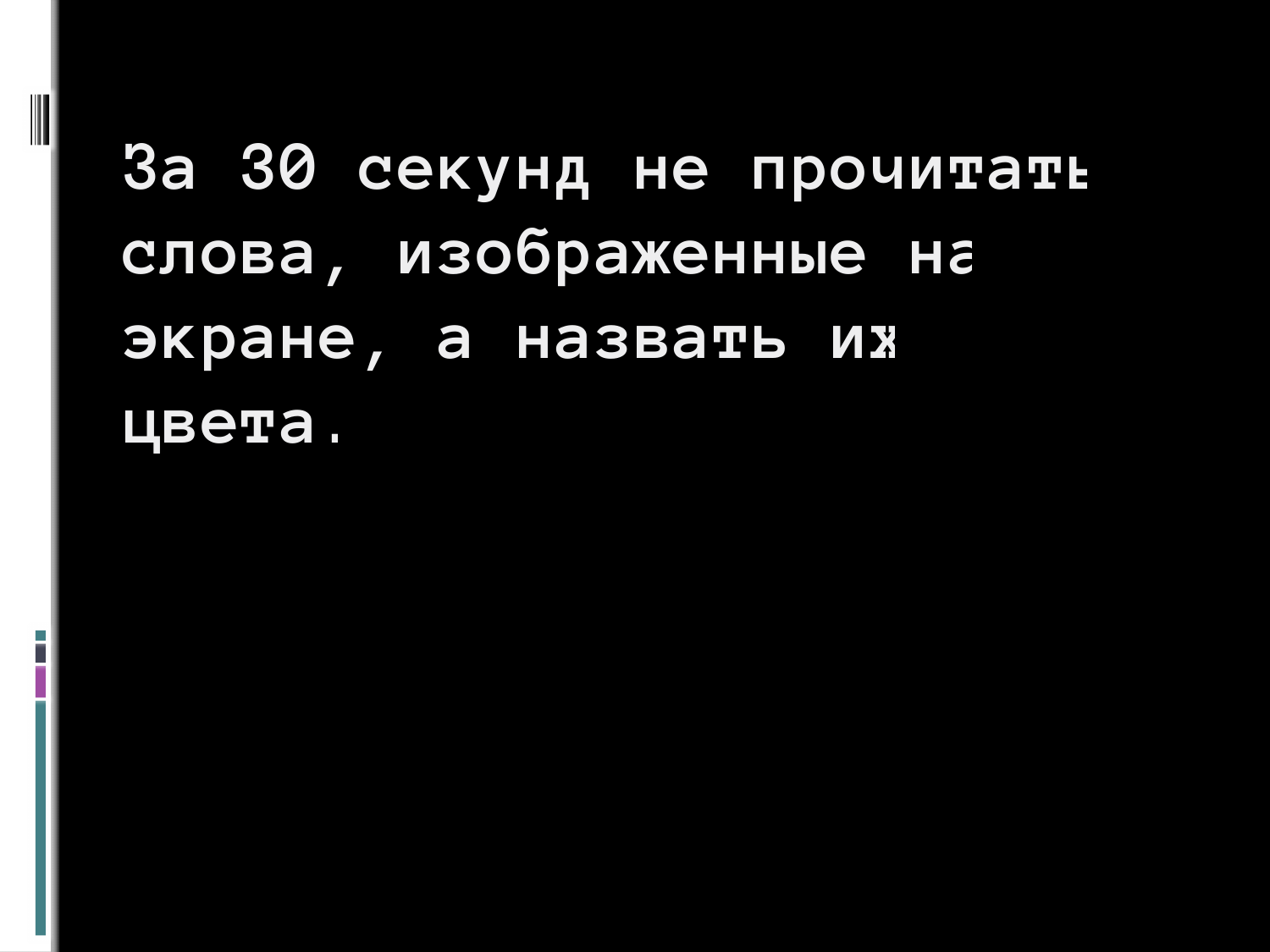

# За 30 секунд не прочитать слова, изображенные на экране, а назвать их цвета.